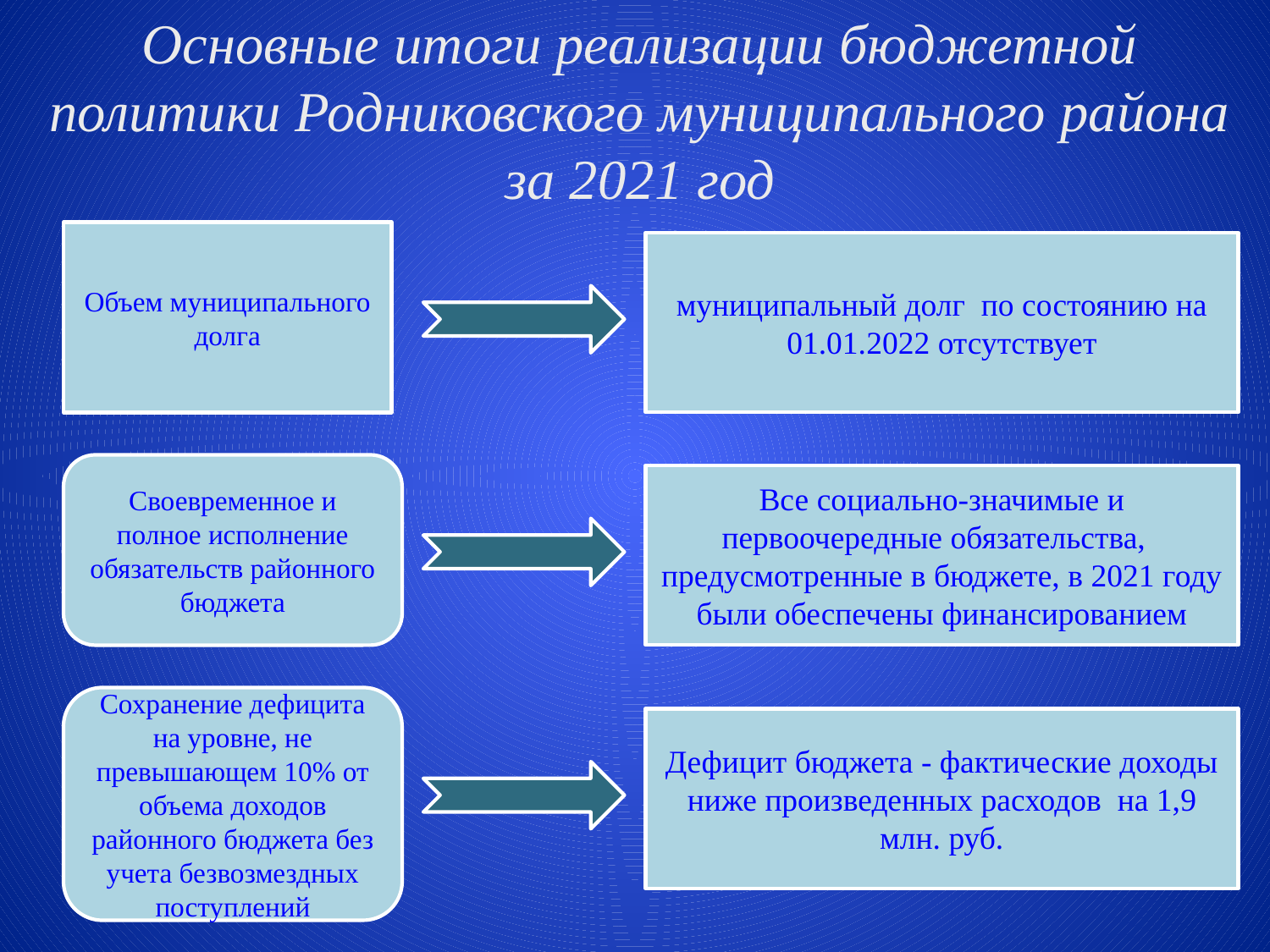

# Основные итоги реализации бюджетной политики Родниковского муниципального района за 2021 год
Объем муниципального долга
муниципальный долг  по состоянию на 01.01.2022 отсутствует

Своевременное и полное исполнение обязательств районного бюджета
Все социально-значимые и первоочередные обязательства,
предусмотренные в бюджете, в 2021 году были обеспечены финансированием

Сохранение дефицита на уровне, не превышающем 10% от объема доходов районного бюджета без учета безвозмездных поступлений
Дефицит бюджета - фактические доходы ниже произведенных расходов  на 1,9 млн. руб.